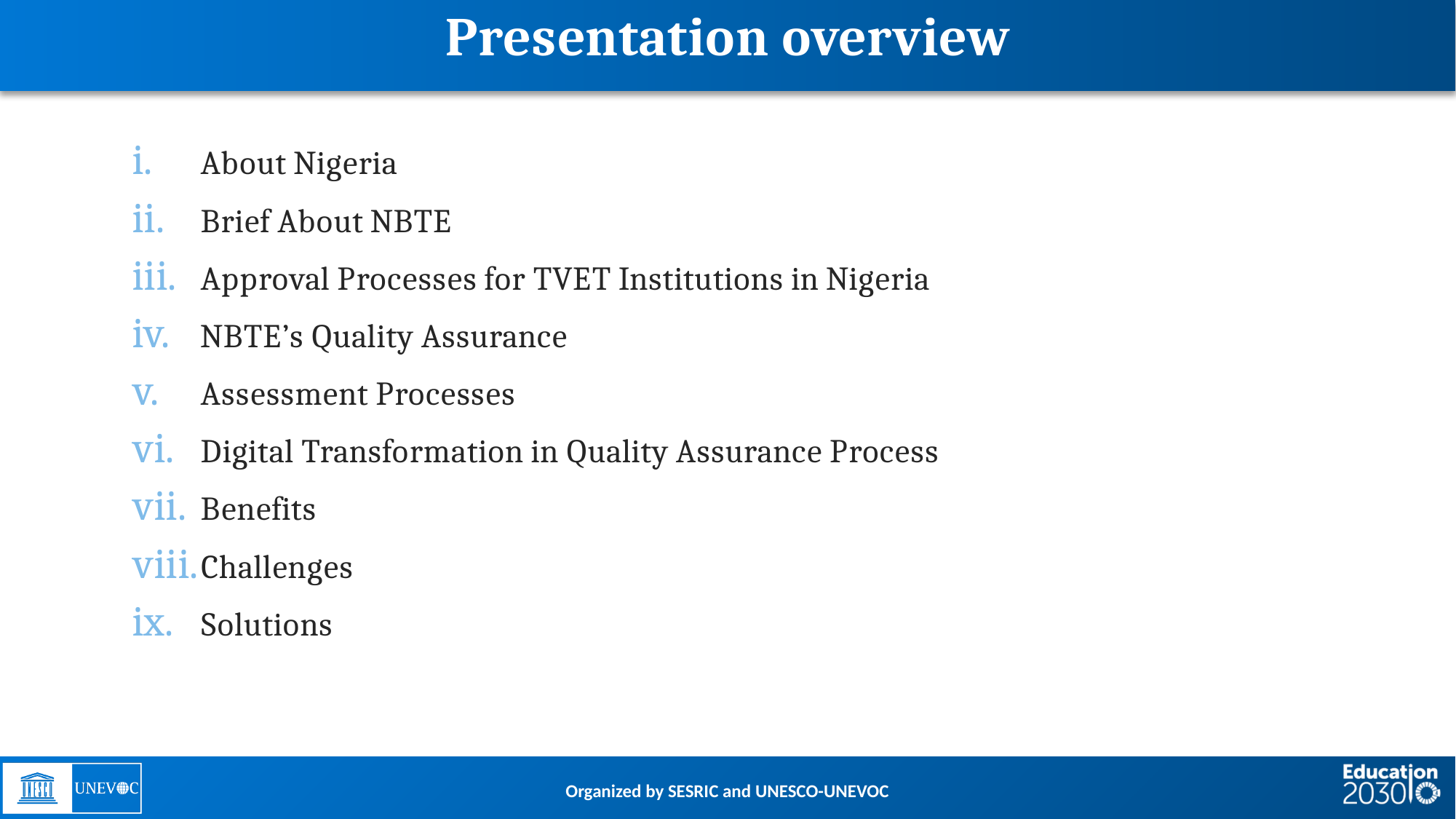

# Presentation overview
About Nigeria
Brief About NBTE
Approval Processes for TVET Institutions in Nigeria
NBTE’s Quality Assurance
Assessment Processes
Digital Transformation in Quality Assurance Process
Benefits
Challenges
Solutions